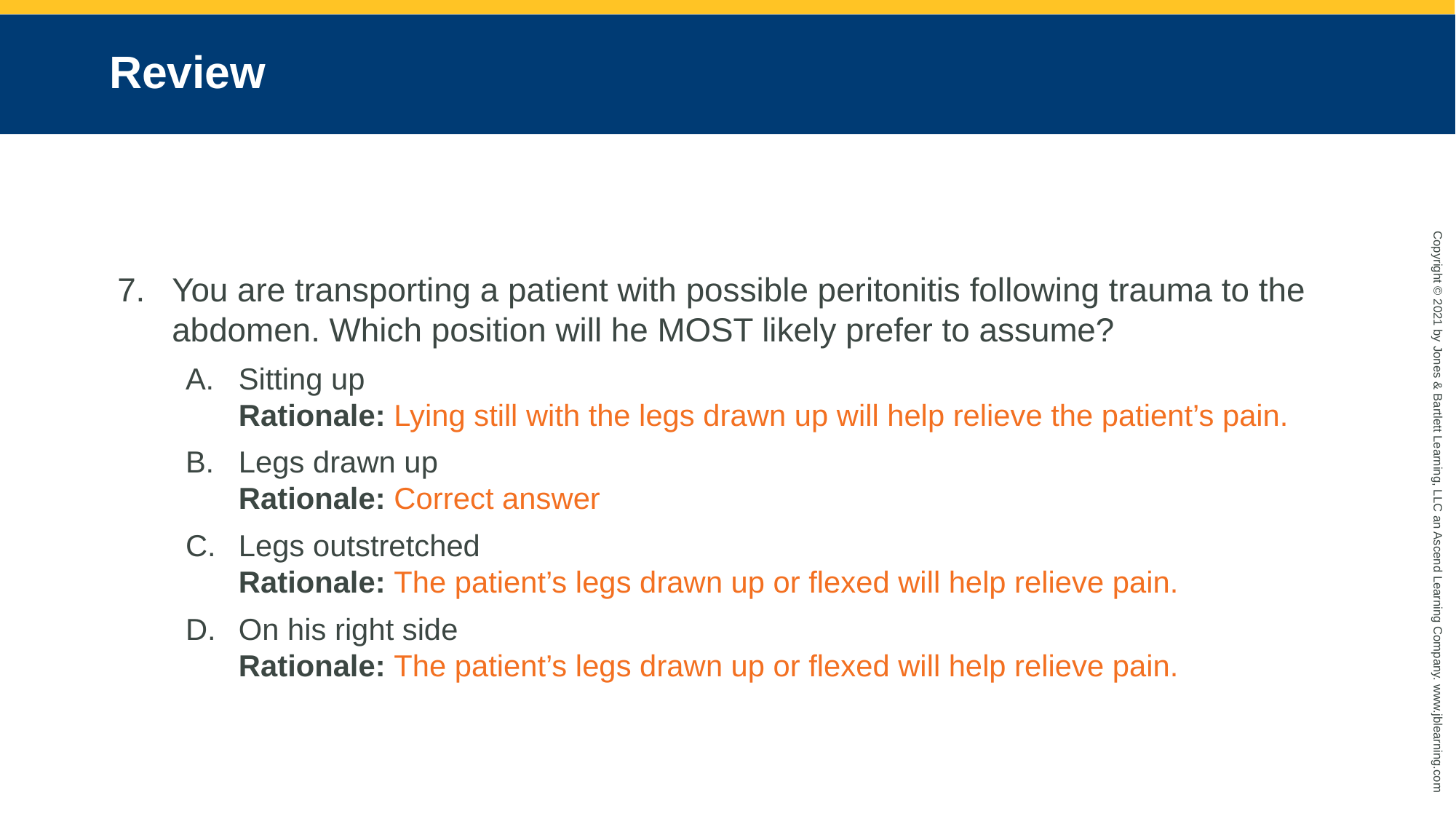

# Review
You are transporting a patient with possible peritonitis following trauma to the abdomen. Which position will he MOST likely prefer to assume?
Sitting up
Rationale: Lying still with the legs drawn up will help relieve the patient’s pain.
Legs drawn up
Rationale: Correct answer
Legs outstretched
Rationale: The patient’s legs drawn up or flexed will help relieve pain.
On his right side
Rationale: The patient’s legs drawn up or flexed will help relieve pain.